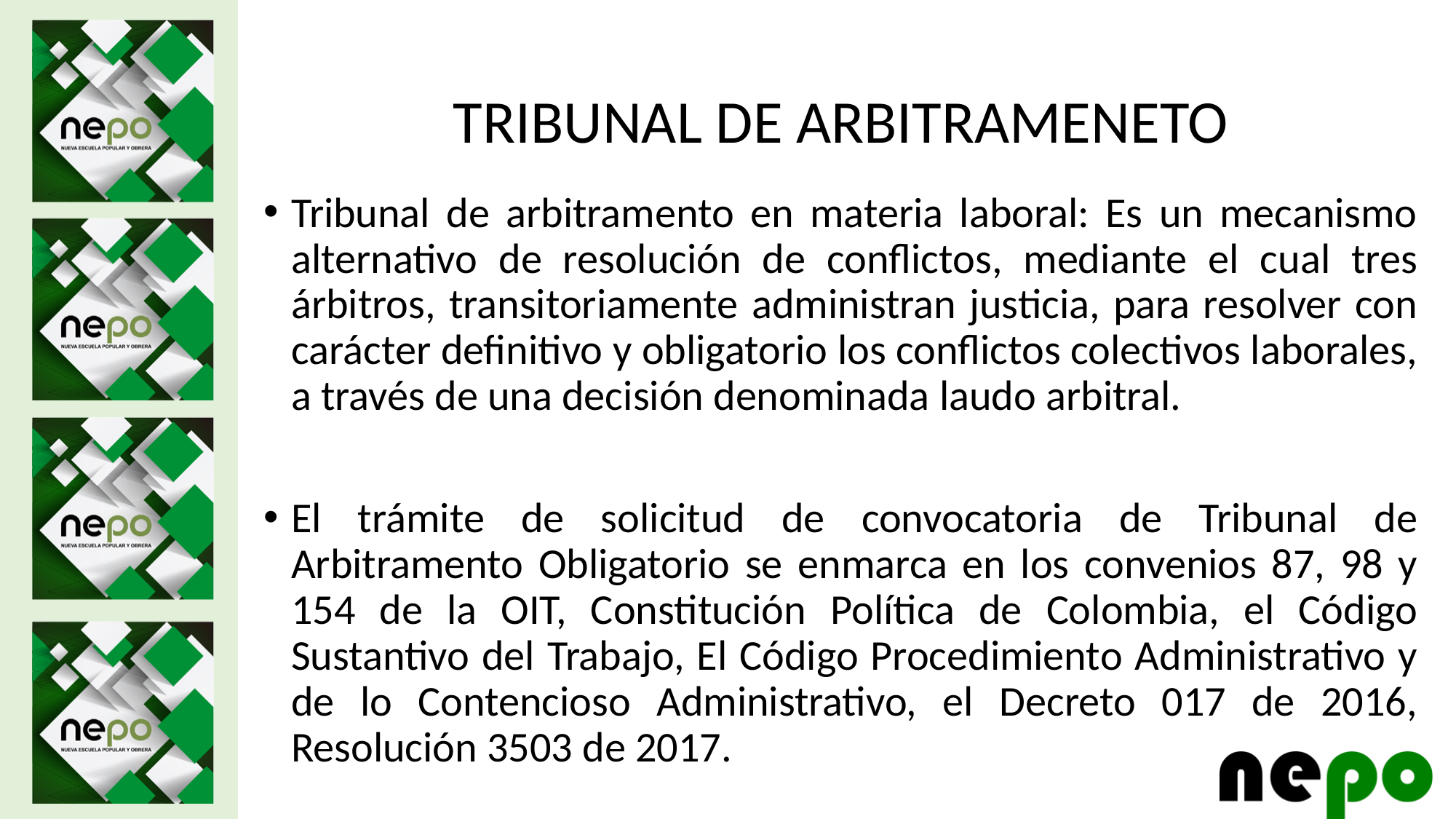

# TRIBUNAL DE ARBITRAMENETO
Tribunal de arbitramento en materia laboral: Es un mecanismo alternativo de resolución de conflictos, mediante el cual tres árbitros, transitoriamente administran justicia, para resolver con carácter definitivo y obligatorio los conflictos colectivos laborales, a través de una decisión denominada laudo arbitral.

El trámite de solicitud de convocatoria de Tribunal de Arbitramento Obligatorio se enmarca en los convenios 87, 98 y 154 de la OIT, Constitución Política de Colombia, el Código Sustantivo del Trabajo, El Código Procedimiento Administrativo y de lo Contencioso Administrativo, el Decreto 017 de 2016, Resolución 3503 de 2017.